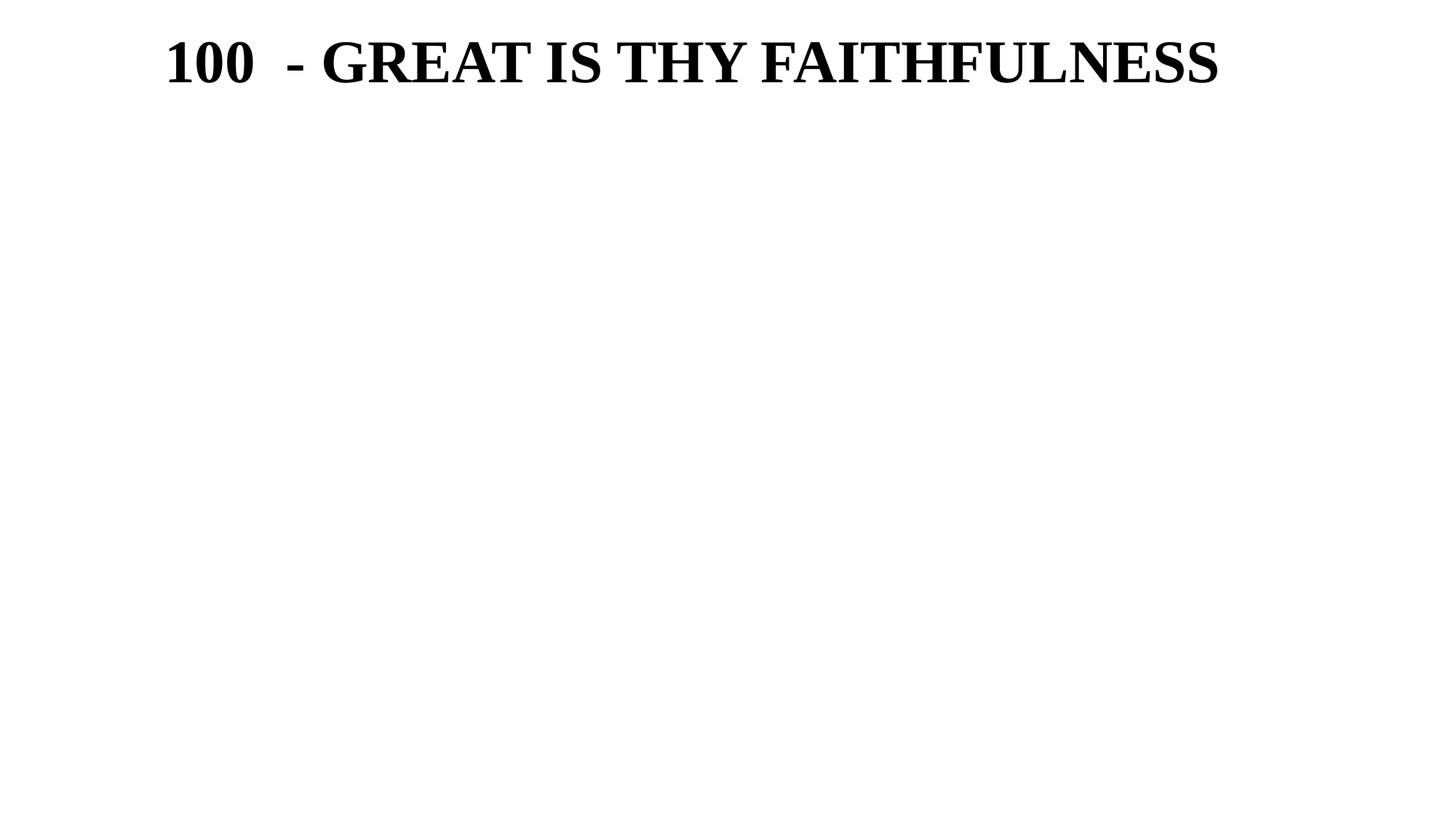

# 100  - GREAT IS THY FAITHFULNESS